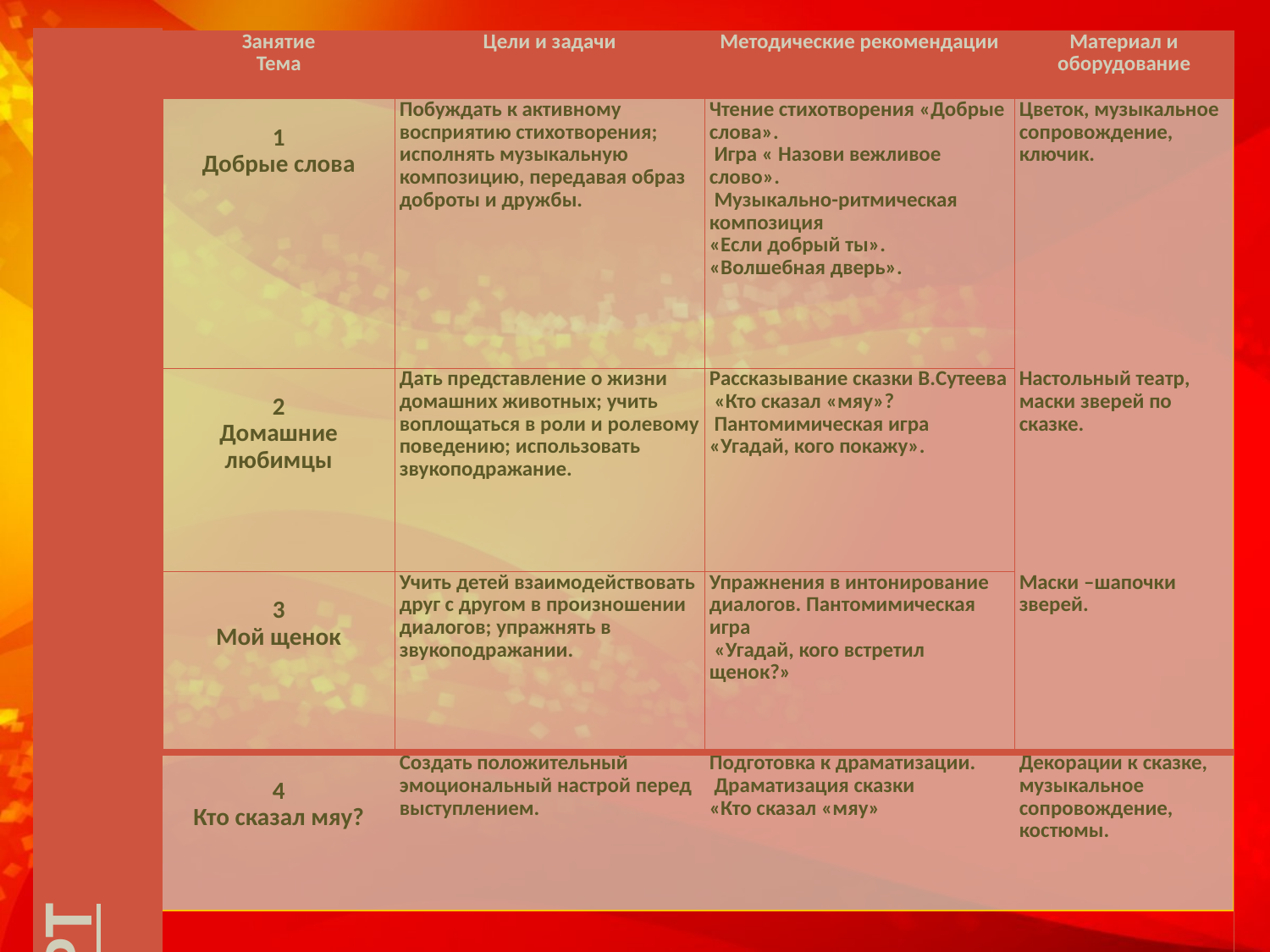

| МАРТ | Занятие Тема | Цели и задачи | Методические рекомендации | Материал и оборудование |
| --- | --- | --- | --- | --- |
|  | 1 Добрые слова | Побуждать к активному восприятию стихотворения; исполнять музыкальную композицию, передавая образ доброты и дружбы. | Чтение стихотворения «Добрые слова». Игра « Назови вежливое слово». Музыкально-ритмическая композиция «Если добрый ты». «Волшебная дверь». | Цветок, музыкальное сопровождение, ключик. |
|  | 2 Домашние любимцы | Дать представление о жизни домашних животных; учить воплощаться в роли и ролевому поведению; использовать звукоподражание. | Рассказывание сказки В.Сутеева «Кто сказал «мяу»? Пантомимическая игра «Угадай, кого покажу». | Настольный театр, маски зверей по сказке. |
|  | 3 Мой щенок | Учить детей взаимодействовать друг с другом в произношении диалогов; упражнять в звукоподражании. | Упражнения в интонирование диалогов. Пантомимическая игра «Угадай, кого встретил щенок?» | Маски –шапочки зверей. |
|  | 4 Кто сказал мяу? | Создать положительный эмоциональный настрой перед выступлением. | Подготовка к драматизации. Драматизация сказки «Кто сказал «мяу» | Декорации к сказке, музыкальное сопровождение, костюмы. |